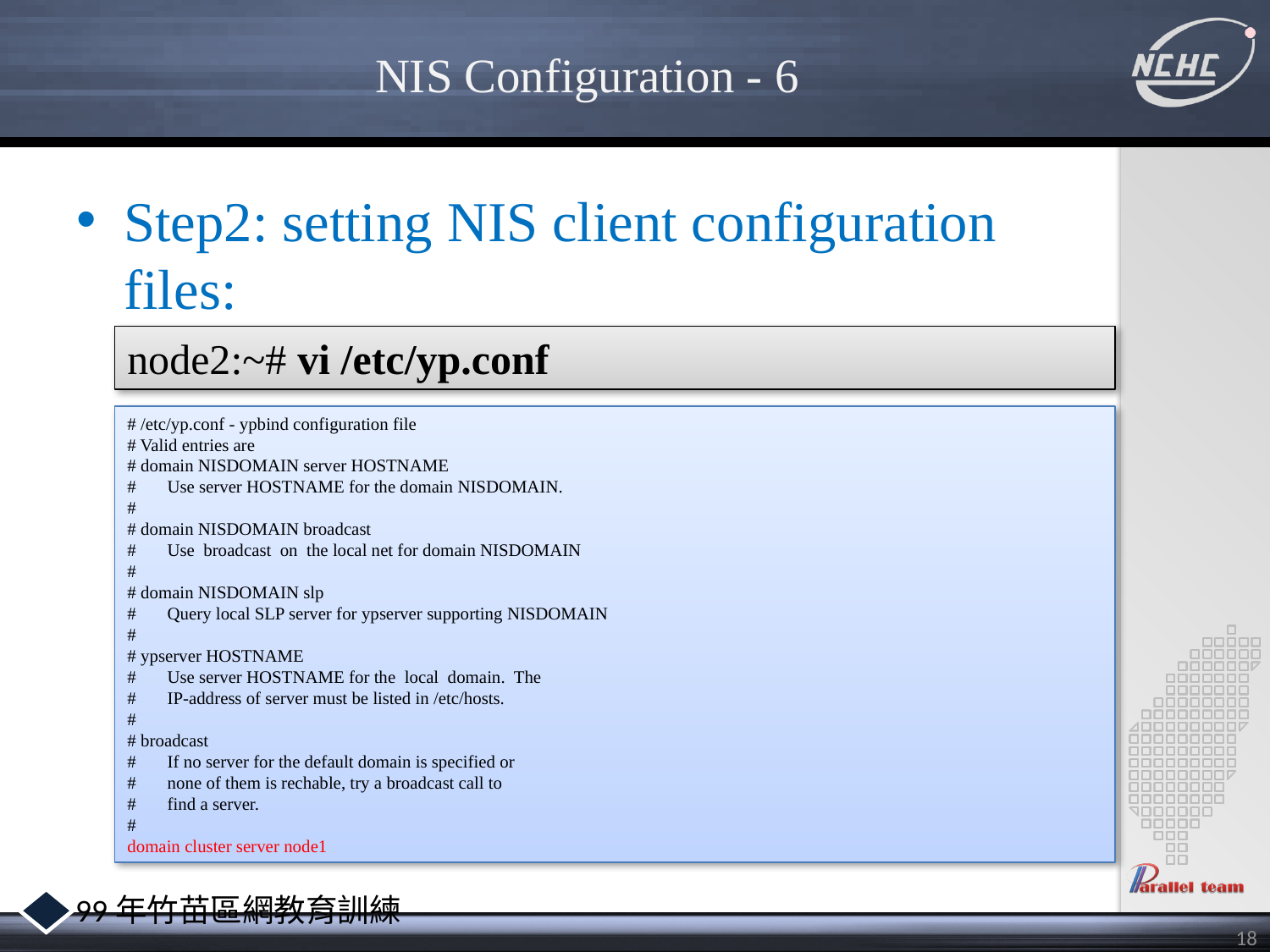

# NIS Configuration - 6
Step2: setting NIS client configuration files:
node2:~# vi /etc/yp.conf
# /etc/yp.conf - ypbind configuration file
# Valid entries are
# domain NISDOMAIN server HOSTNAME
#       Use server HOSTNAME for the domain NISDOMAIN.
#
# domain NISDOMAIN broadcast
#       Use  broadcast  on  the local net for domain NISDOMAIN
#
# domain NISDOMAIN slp
#       Query local SLP server for ypserver supporting NISDOMAIN
#
# ypserver HOSTNAME
#       Use server HOSTNAME for the  local  domain.  The
#       IP-address of server must be listed in /etc/hosts.
#
# broadcast
#       If no server for the default domain is specified or
#       none of them is rechable, try a broadcast call to
#       find a server.
#
domain cluster server node1
18